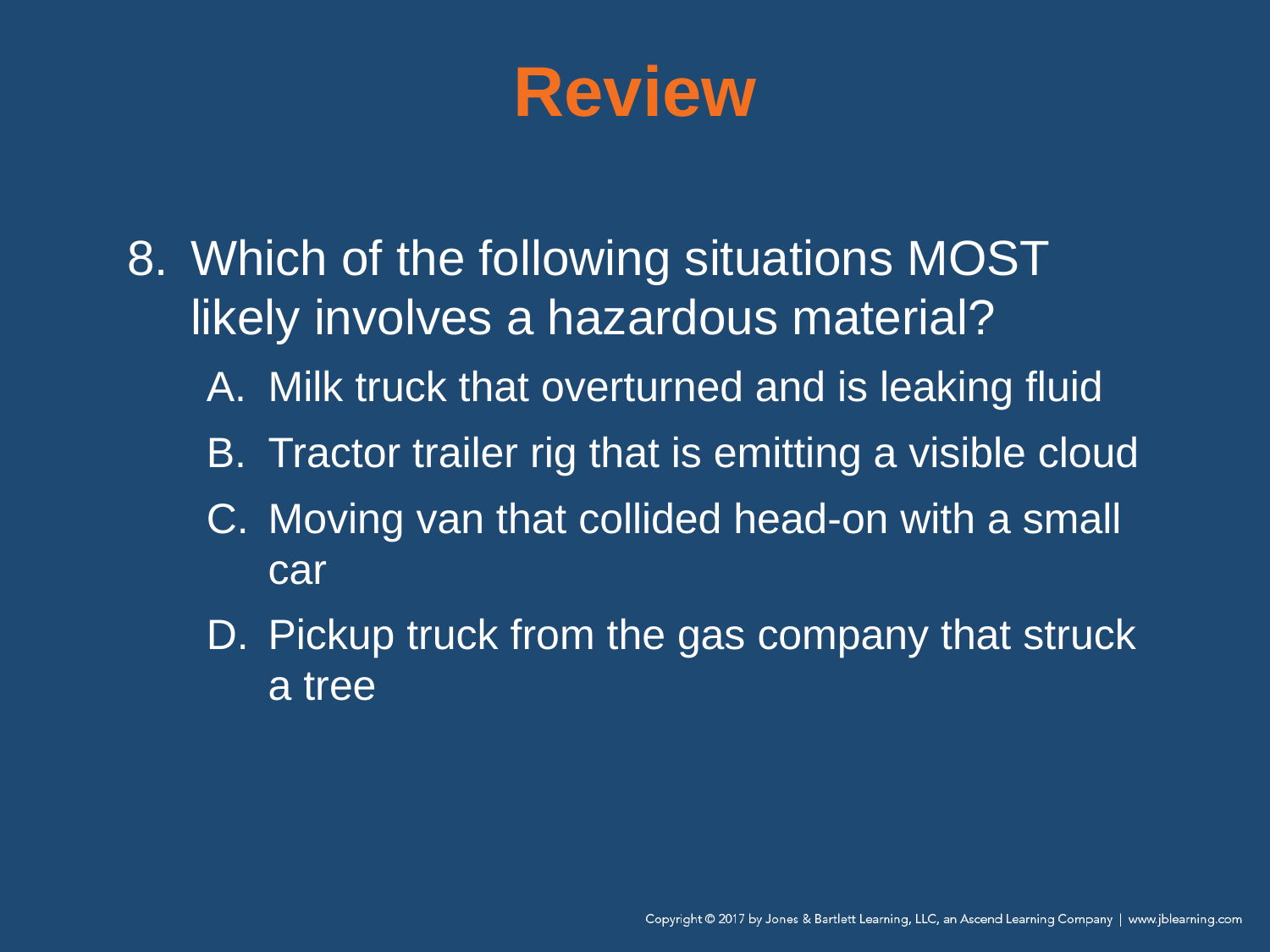

# Review
Which of the following situations MOST likely involves a hazardous material?
Milk truck that overturned and is leaking fluid
Tractor trailer rig that is emitting a visible cloud
Moving van that collided head-on with a small car
Pickup truck from the gas company that struck a tree